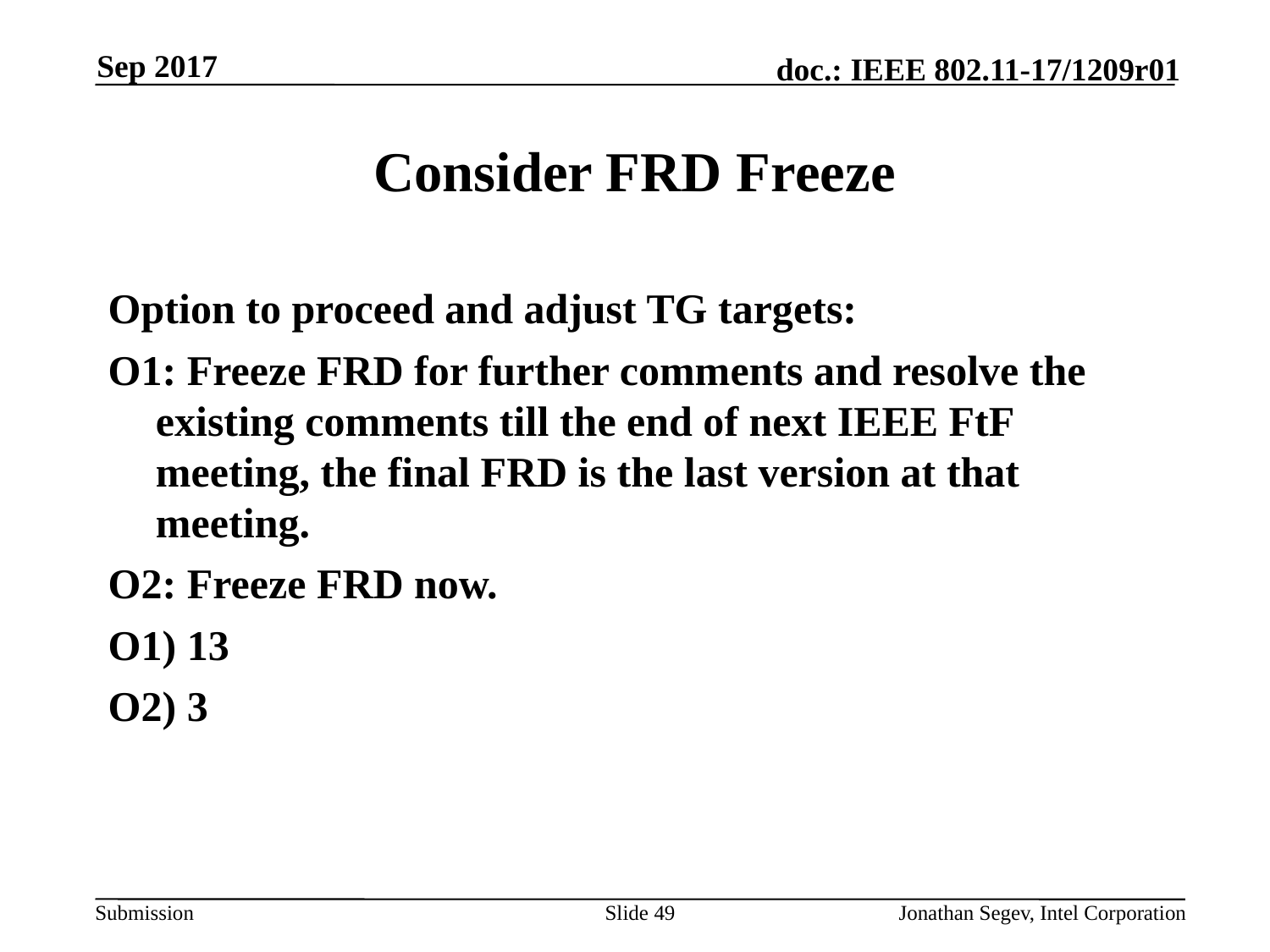

Sep 2017
# Consider FRD Freeze
Option to proceed and adjust TG targets:
O1: Freeze FRD for further comments and resolve the existing comments till the end of next IEEE FtF meeting, the final FRD is the last version at that meeting.
O2: Freeze FRD now.
O1) 13
O2) 3
Slide 49
Jonathan Segev, Intel Corporation